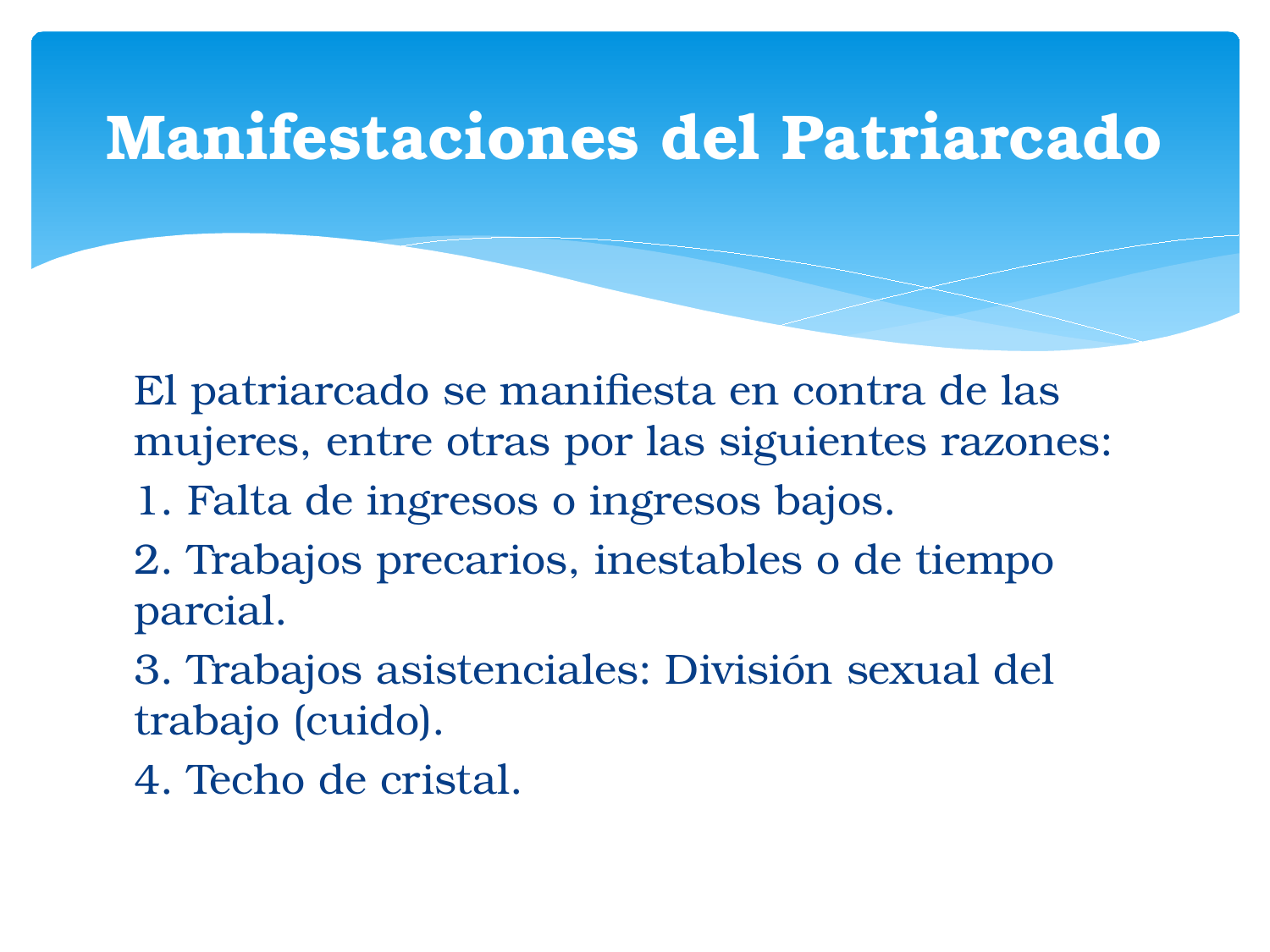

# Manifestaciones del Patriarcado
El patriarcado se manifiesta en contra de las mujeres, entre otras por las siguientes razones:
1. Falta de ingresos o ingresos bajos.
2. Trabajos precarios, inestables o de tiempo parcial.
3. Trabajos asistenciales: División sexual del trabajo (cuido).
4. Techo de cristal.